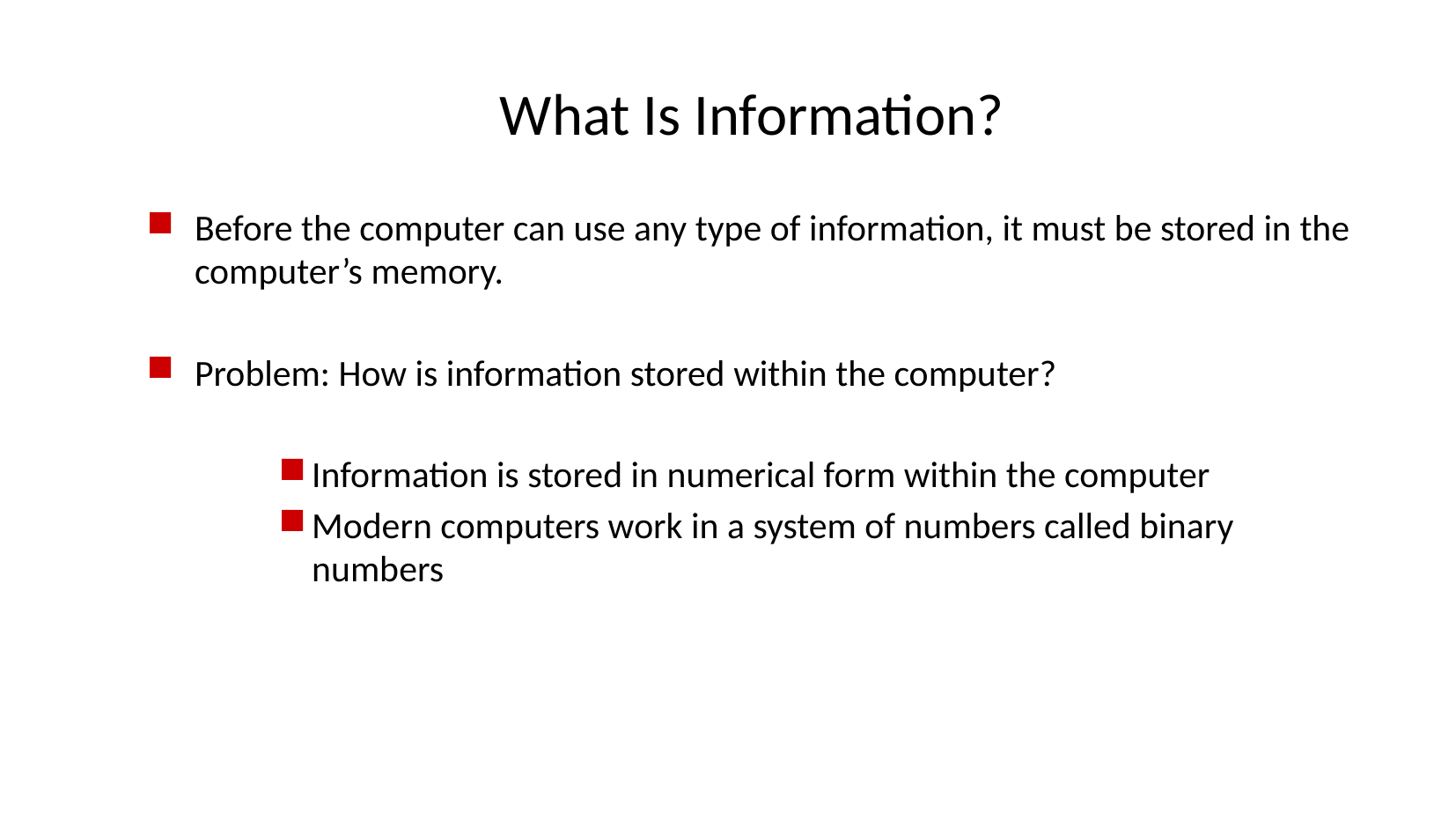

# What Is Information?
Before the computer can use any type of information, it must be stored in the computer’s memory.

Problem: How is information stored within the computer?

Information is stored in numerical form within the computer
Modern computers work in a system of numbers called binary numbers